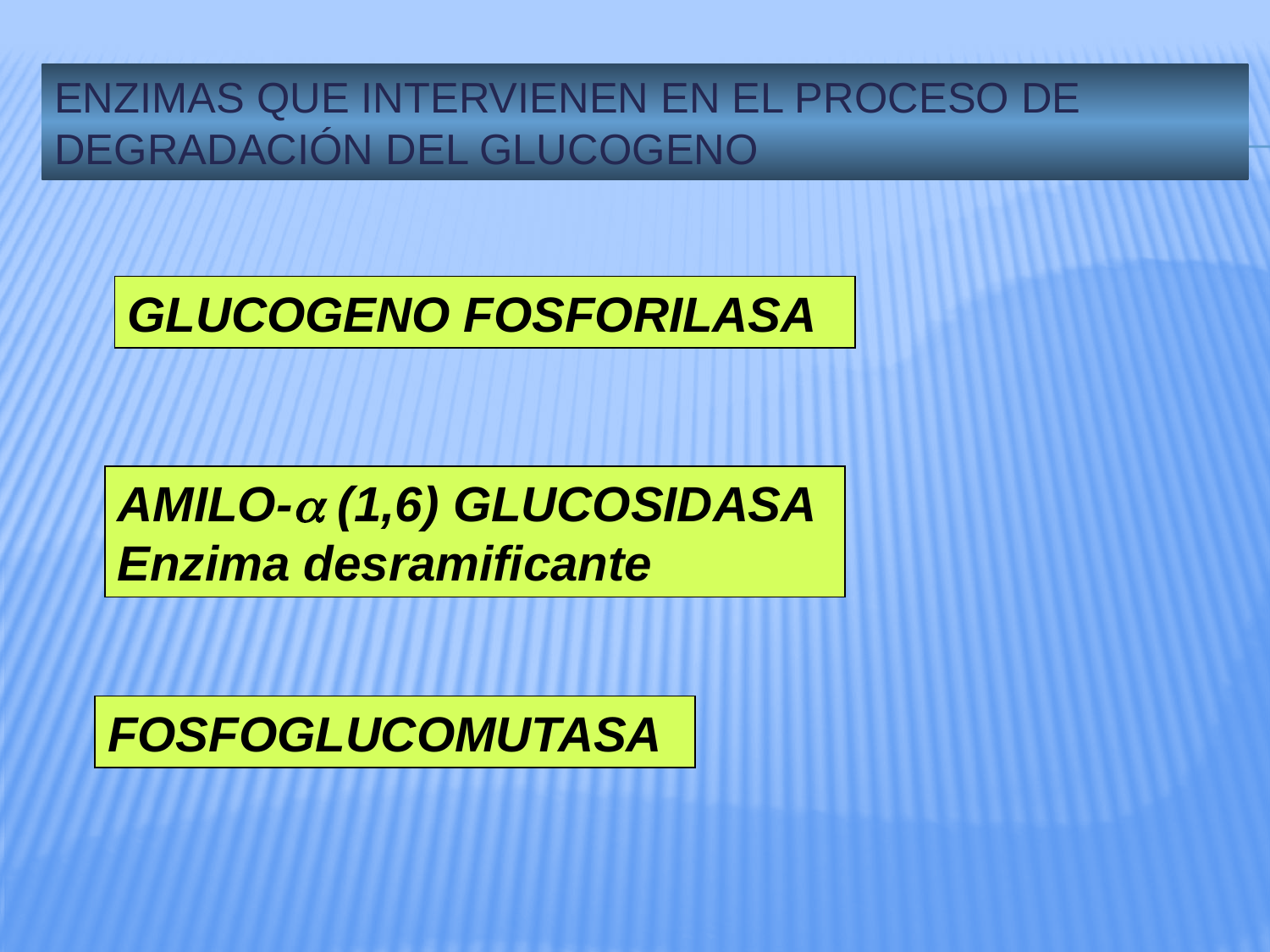

# Enzimas que intervienen en el proceso de degradación del GLUCOGENO
GLUCOGENO FOSFORILASA
AMILO-α (1,6) GLUCOSIDASA Enzima desramificante
FOSFOGLUCOMUTASA